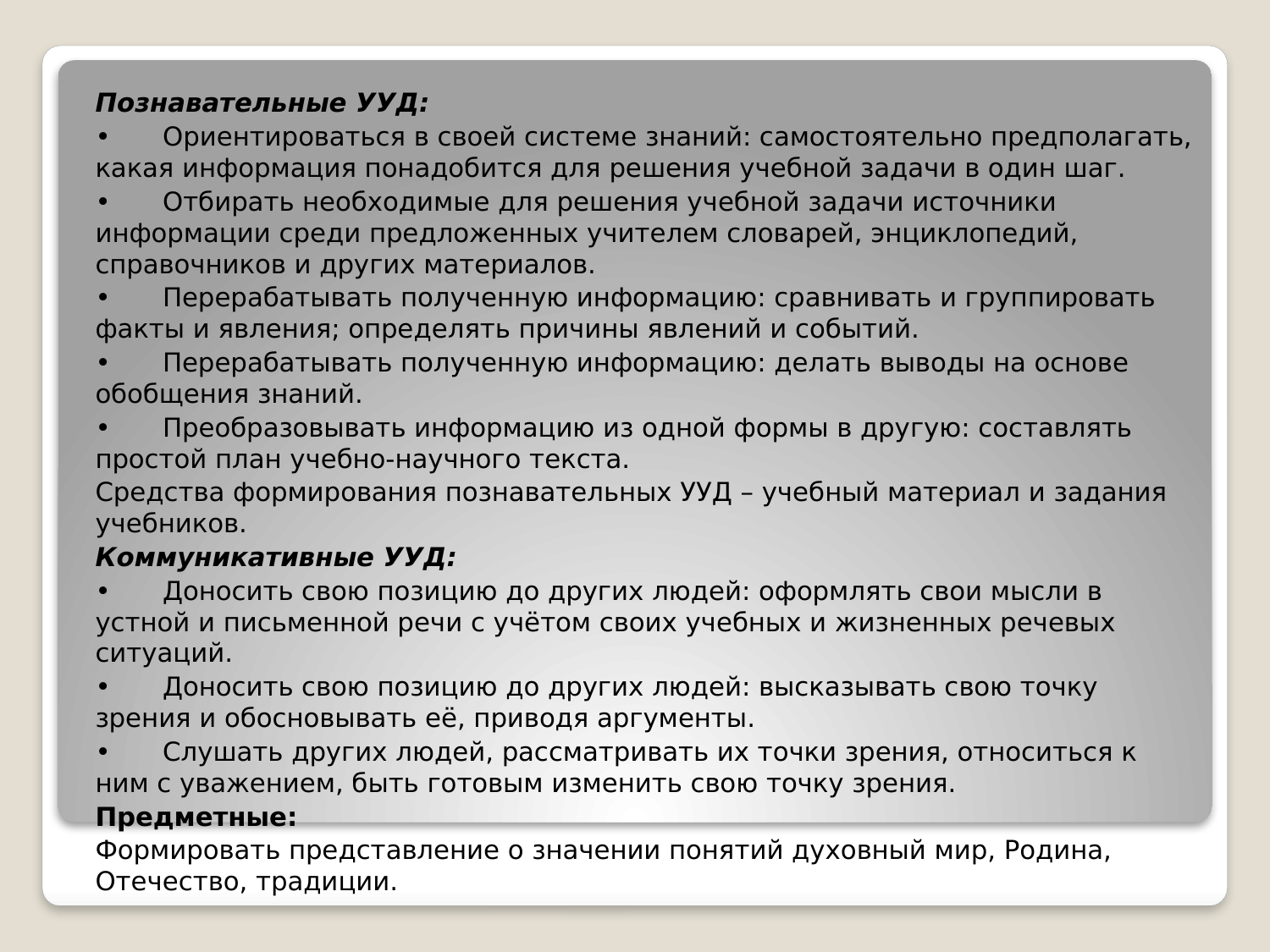

Познавательные УУД:
•	Ориентироваться в своей системе знаний: самостоятельно предполагать, какая информация понадобится для решения учебной задачи в один шаг.
•	Отбирать необходимые для решения учебной задачи источники информации среди предложенных учителем словарей, энциклопедий, справочников и других материалов.
•	Перерабатывать полученную информацию: сравнивать и группировать факты и явления; определять причины явлений и событий.
•	Перерабатывать полученную информацию: делать выводы на основе обобщения знаний.
•	Преобразовывать информацию из одной формы в другую: составлять простой план учебно-научного текста.
Средства формирования познавательных УУД – учебный материал и задания учебников.
Коммуникативные УУД:
•	Доносить свою позицию до других людей: оформлять свои мысли в устной и письменной речи с учётом своих учебных и жизненных речевых ситуаций.
•	Доносить свою позицию до других людей: высказывать свою точку зрения и обосновывать её, приводя аргументы.
•	Слушать других людей, рассматривать их точки зрения, относиться к ним с уважением, быть готовым изменить свою точку зрения.
Предметные:
Формировать представление о значении понятий духовный мир, Родина, Отечество, традиции.

#